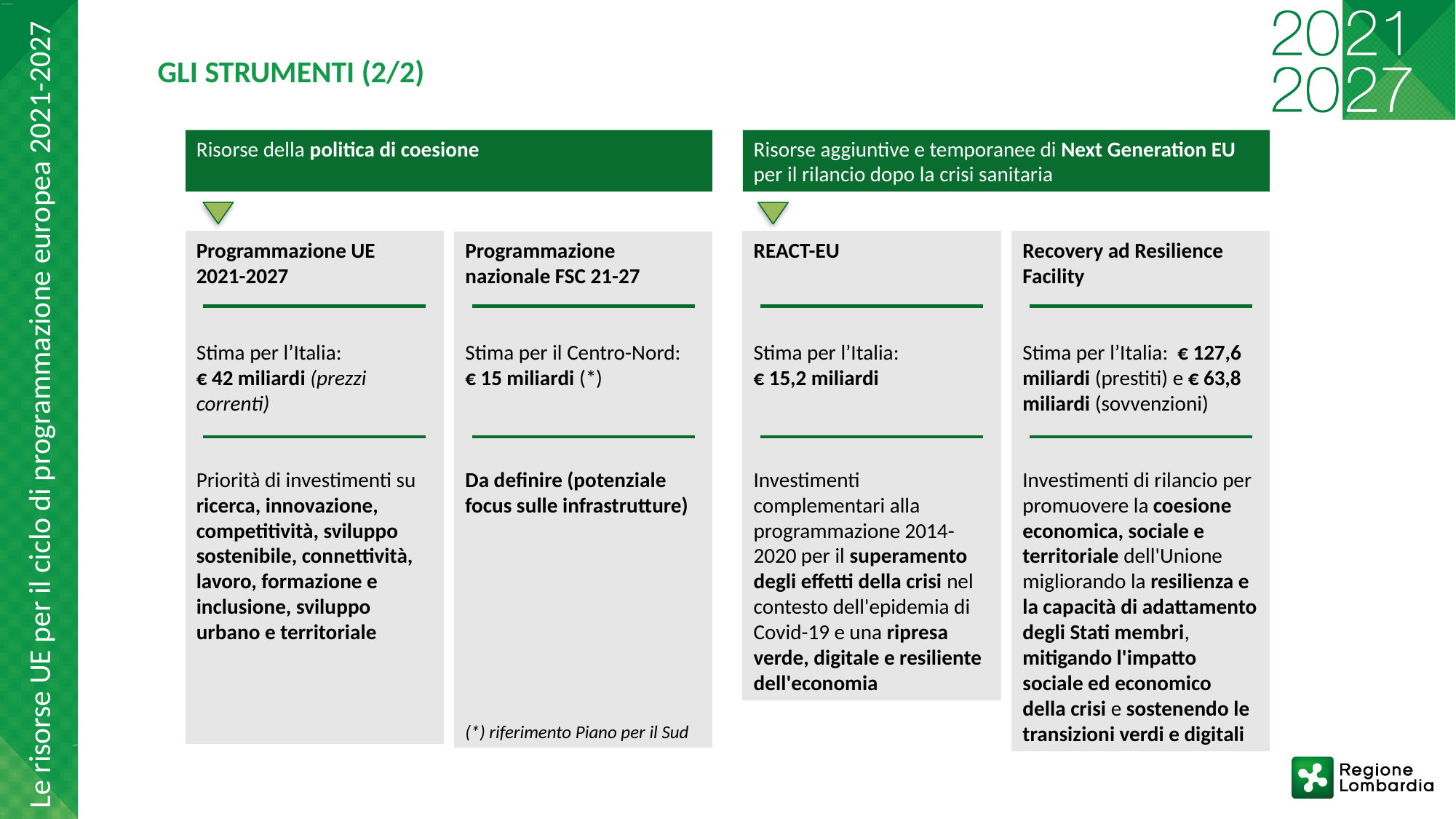

# GLI STRUMENTI (2/2)
Risorse della politica di coesione

Risorse aggiuntive e temporanee di Next Generation EU per il rilancio dopo la crisi sanitaria

Programmazione UE
2021-2027

Stima per l’Italia:
€ 42 miliardi (prezzi correnti)

Priorità di investimenti su ricerca, innovazione, competitività, sviluppo sostenibile, connettività, lavoro, formazione e inclusione, sviluppo urbano e territoriale

Programmazione nazionale FSC 21-27

Stima per il Centro-Nord:
€ 15 miliardi (*)

Da definire (potenziale focus sulle infrastrutture)

(*) riferimento Piano per il Sud
REACT-EU

Stima per l’Italia:
€ 15,2 miliardi

Investimenti complementari alla programmazione 2014-2020 per il superamento degli effetti della crisi nel contesto dell'epidemia di Covid-19 e una ripresa verde, digitale e resiliente dell'economia
Recovery ad Resilience Facility

Stima per l’Italia:  € 127,6 miliardi (prestiti) e € 63,8 miliardi (sovvenzioni)

Investimenti di rilancio per  promuovere la coesione economica, sociale e territoriale dell'Unione migliorando la resilienza e la capacità di adattamento degli Stati membri, mitigando l'impatto sociale ed economico della crisi e sostenendo le transizioni verdi e digitali
Le risorse UE per il ciclo di programmazione europea 2021-2027